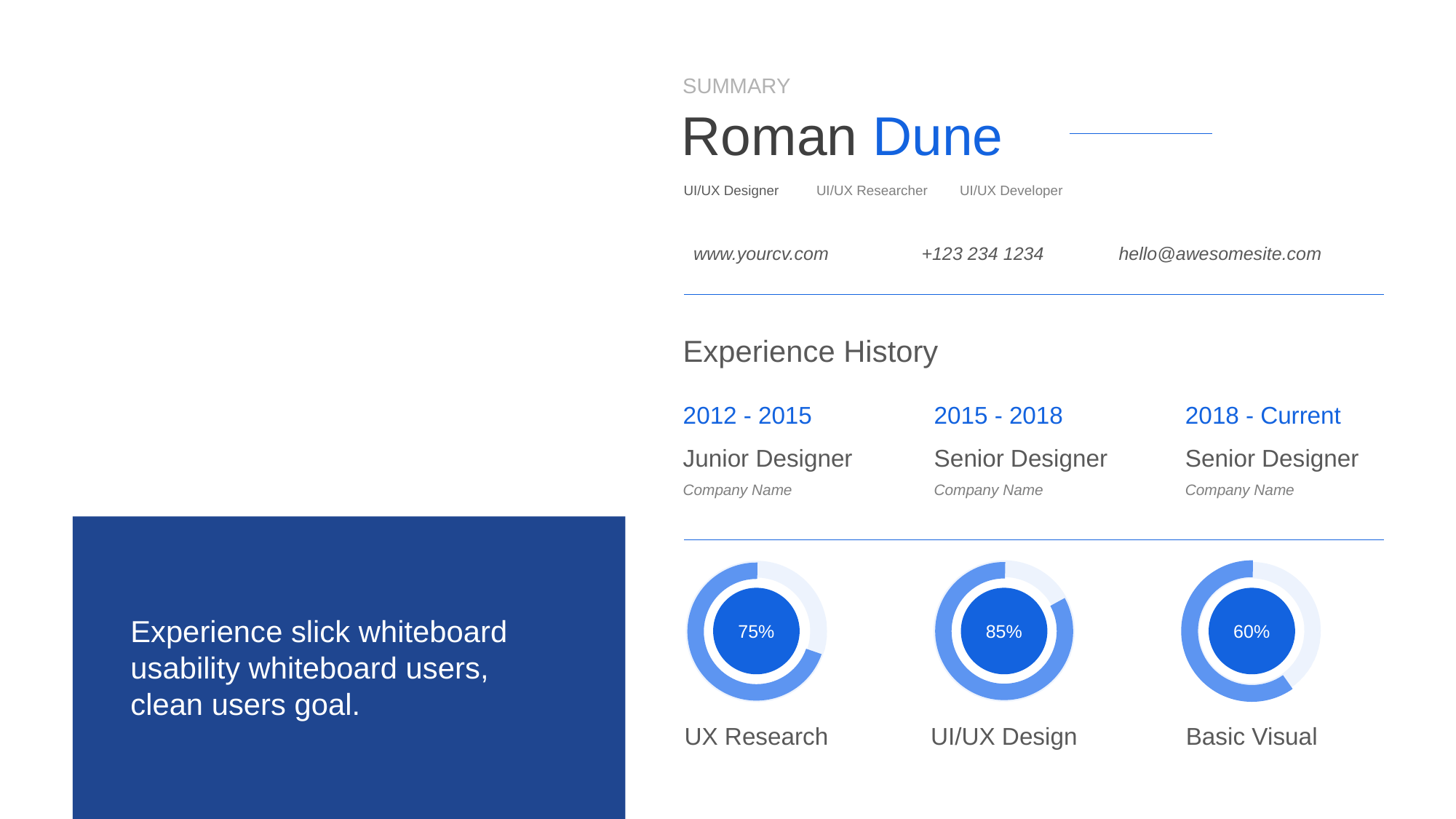

SUMMARY
Roman Dune
UI/UX Designer
UI/UX Researcher
UI/UX Developer
www.yourcv.com
+123 234 1234
hello@awesomesite.com
Experience History
2012 - 2015
2015 - 2018
2018 - Current
Junior Designer
Senior Designer
Senior Designer
Company Name
Company Name
Company Name

75%
85%
60%
Experience slick whiteboard usability whiteboard users, clean users goal.
UX Research
UI/UX Design
Basic Visual